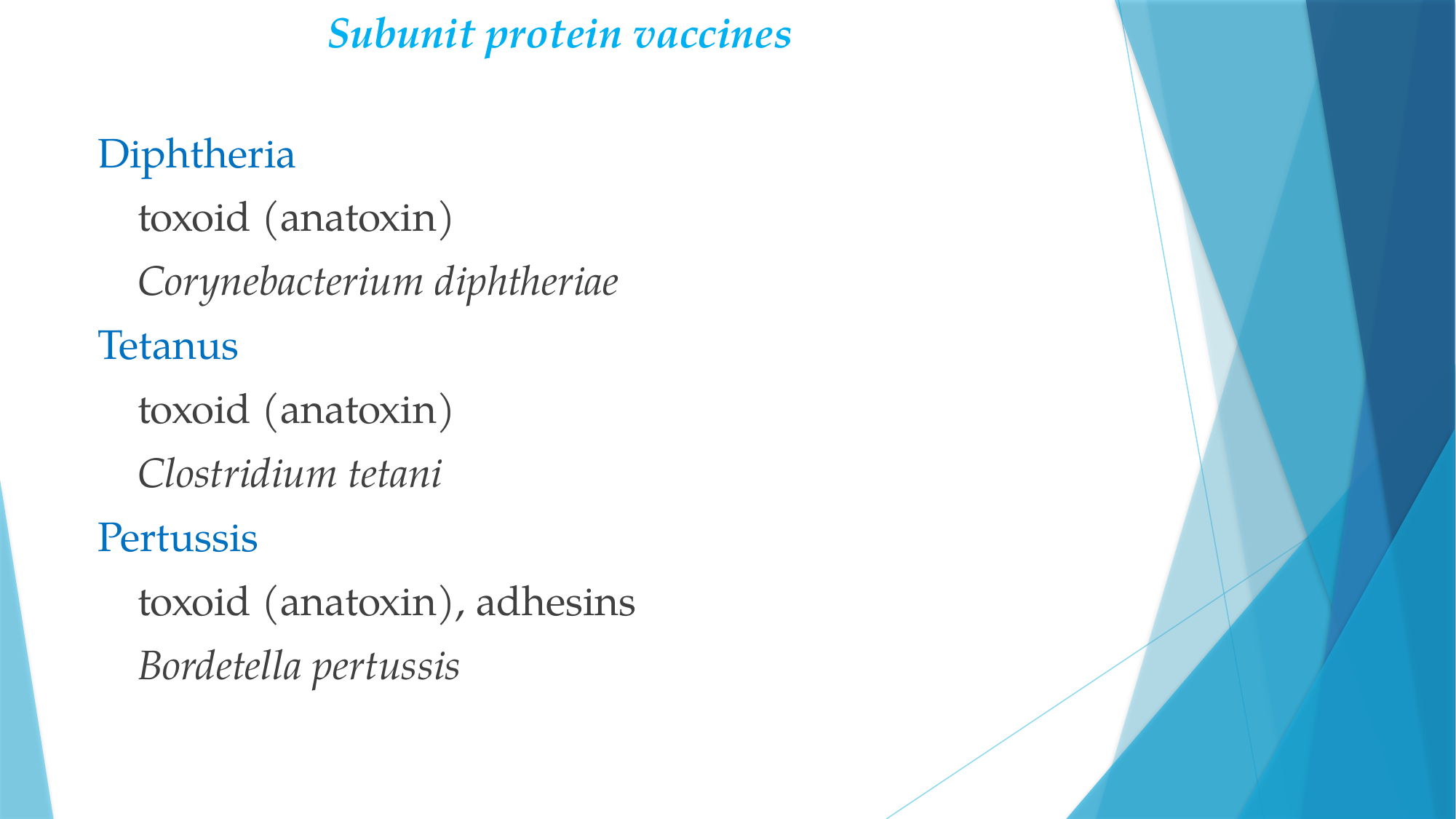

Subunit protein vaccines
Diphtheria
	toxoid (anatoxin)
		Corynebacterium diphtheriae
Tetanus
	toxoid (anatoxin)
		Clostridium tetani
Pertussis
	toxoid (anatoxin), adhesins
		Bordetella pertussis